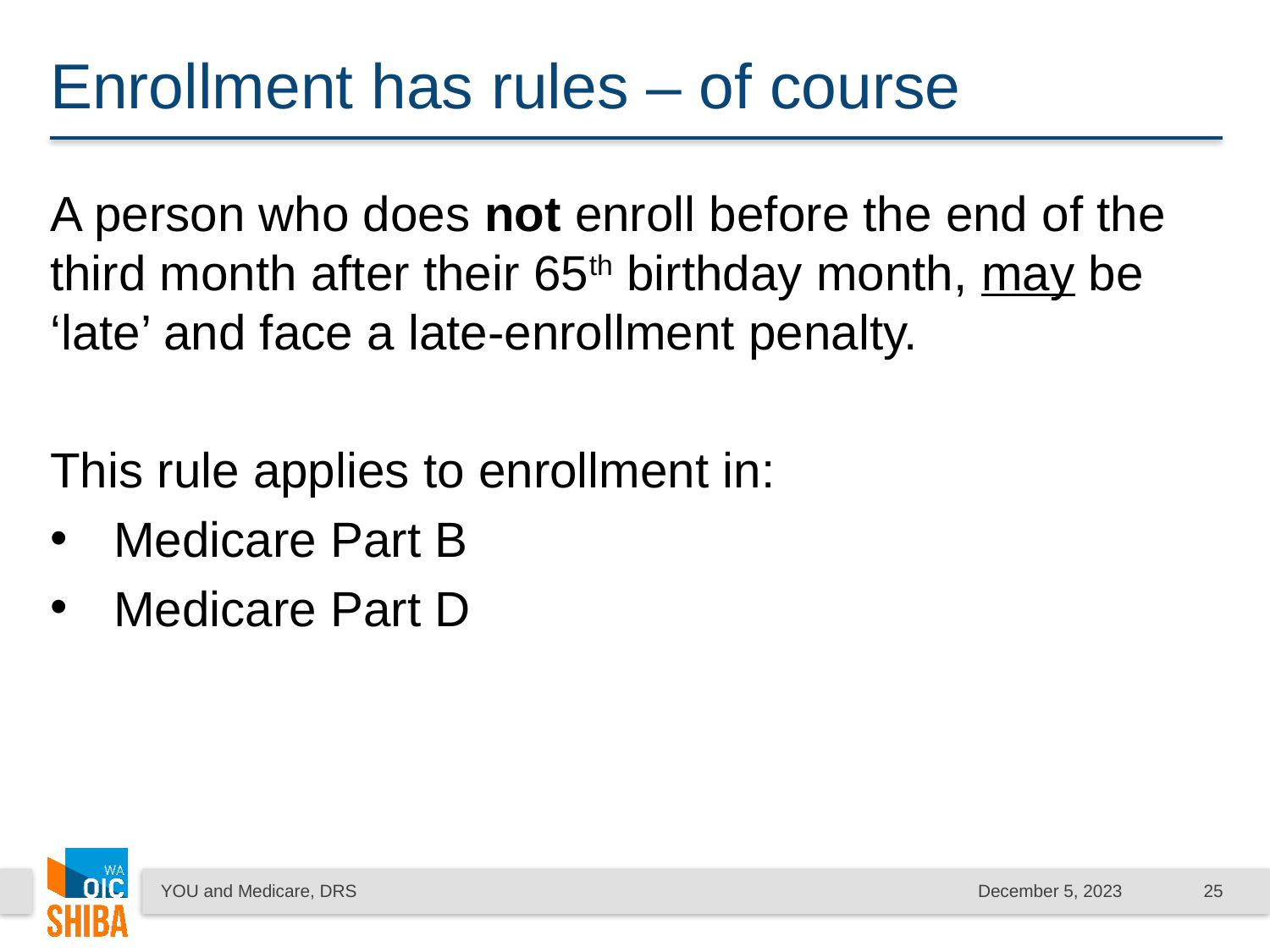

# Enrollment has rules – of course
A person who does not enroll before the end of the third month after their 65th birthday month, may be ‘late’ and face a late-enrollment penalty.

This rule applies to enrollment in:
Medicare Part B
Medicare Part D

YOU and Medicare, DRS
December 5, 2023
25